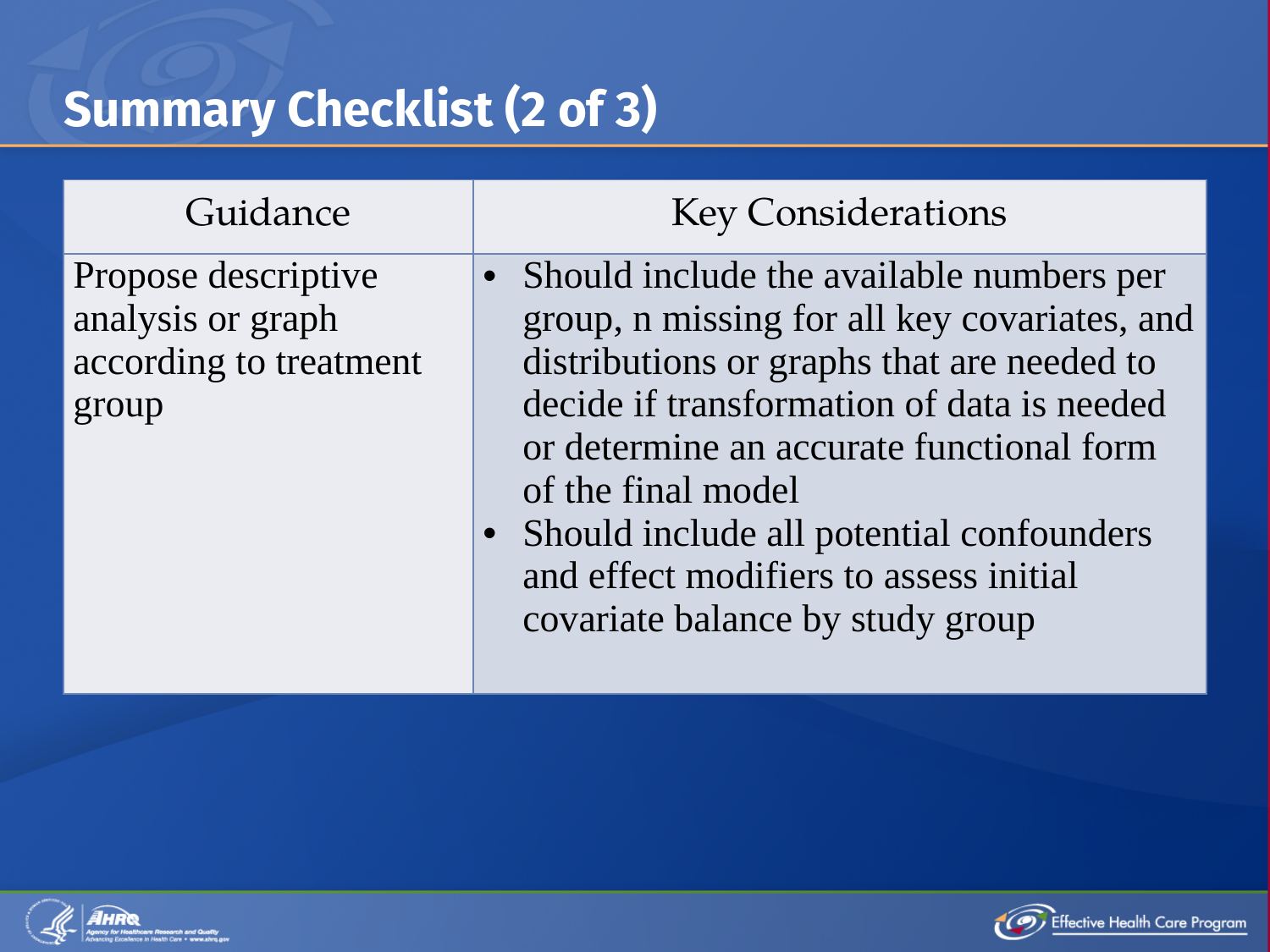

# Summary Checklist (2 of 3)
| Guidance | Key Considerations |
| --- | --- |
| Propose descriptive analysis or graph according to treatment group | Should include the available numbers per group, n missing for all key covariates, and distributions or graphs that are needed to decide if transformation of data is needed or determine an accurate functional form of the final model Should include all potential confounders and effect modifiers to assess initial covariate balance by study group |